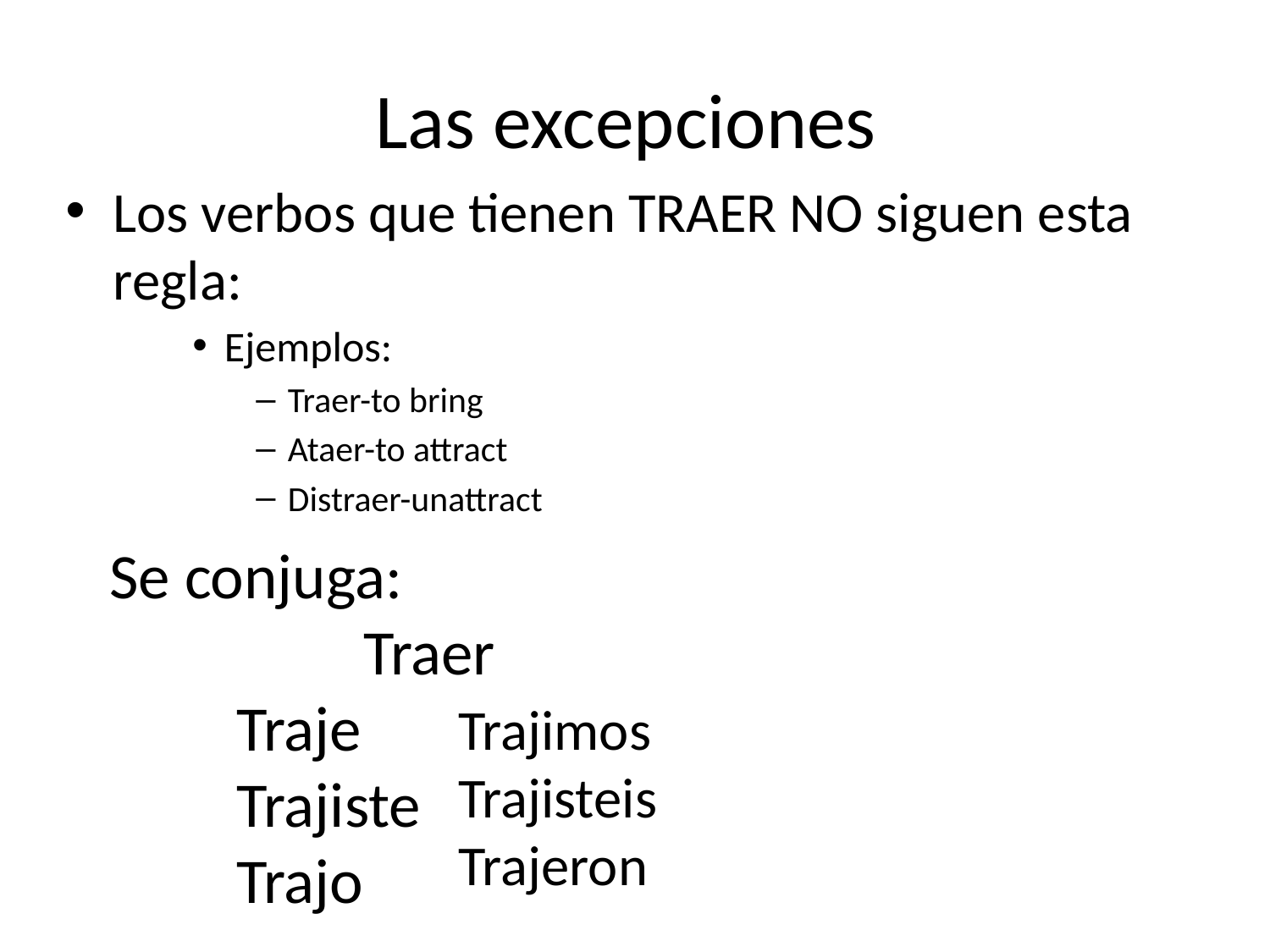

# Las excepciones
Los verbos que tienen TRAER NO siguen esta regla:
Ejemplos:
Traer-to bring
Ataer-to attract
Distraer-unattract

Se conjuga:
		Traer
	Traje
	Trajiste
	Trajo
Trajimos
Trajisteis
Trajeron